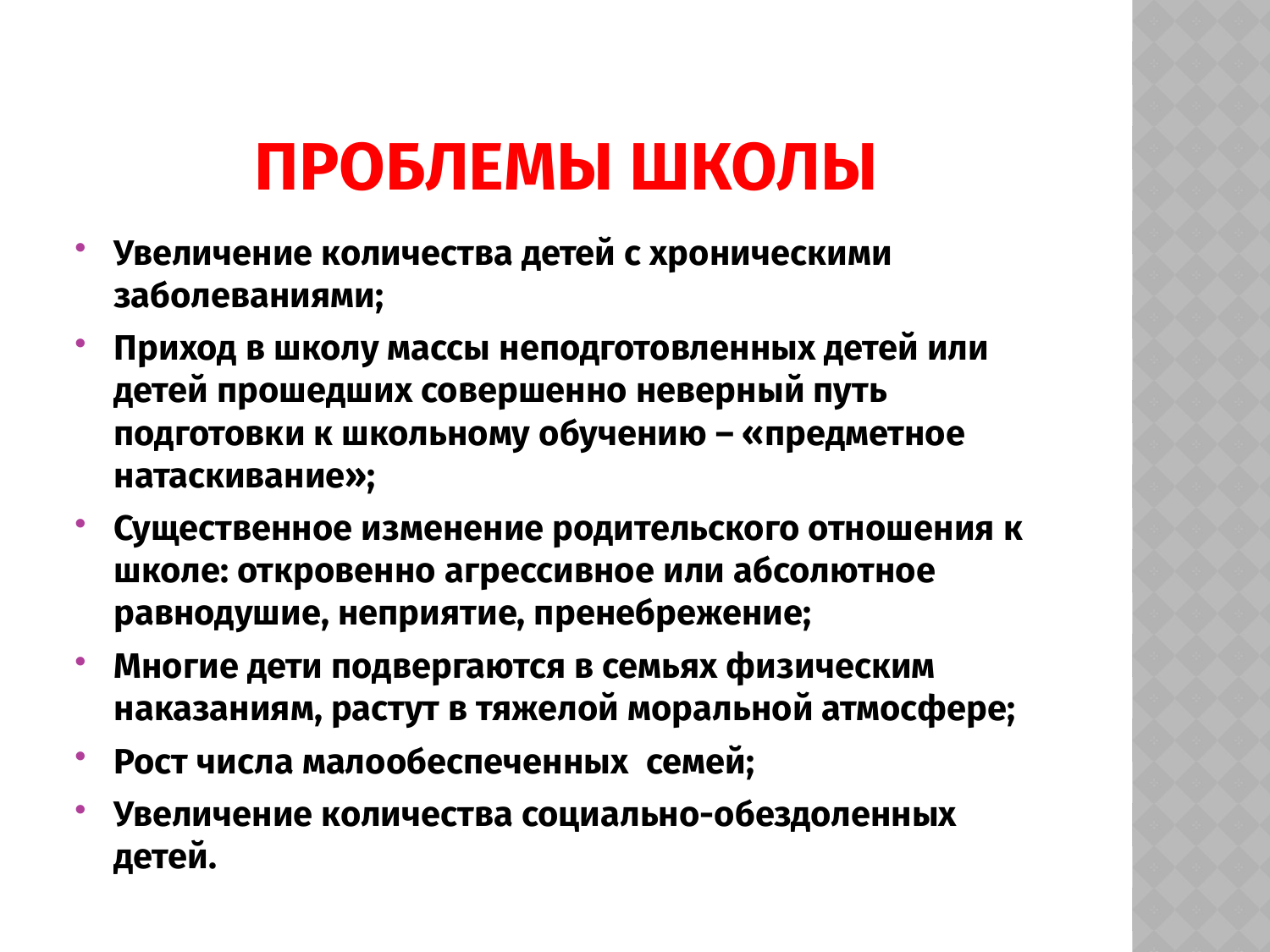

# ПРОБЛЕМЫ ШКОЛЫ
Увеличение количества детей с хроническими заболеваниями;
Приход в школу массы неподготовленных детей или детей прошедших совершенно неверный путь подготовки к школьному обучению – «предметное натаскивание»;
Существенное изменение родительского отношения к школе: откровенно агрессивное или абсолютное равнодушие, неприятие, пренебрежение;
Многие дети подвергаются в семьях физическим наказаниям, растут в тяжелой моральной атмосфере;
Рост числа малообеспеченных  семей;
Увеличение количества социально-обездоленных детей.